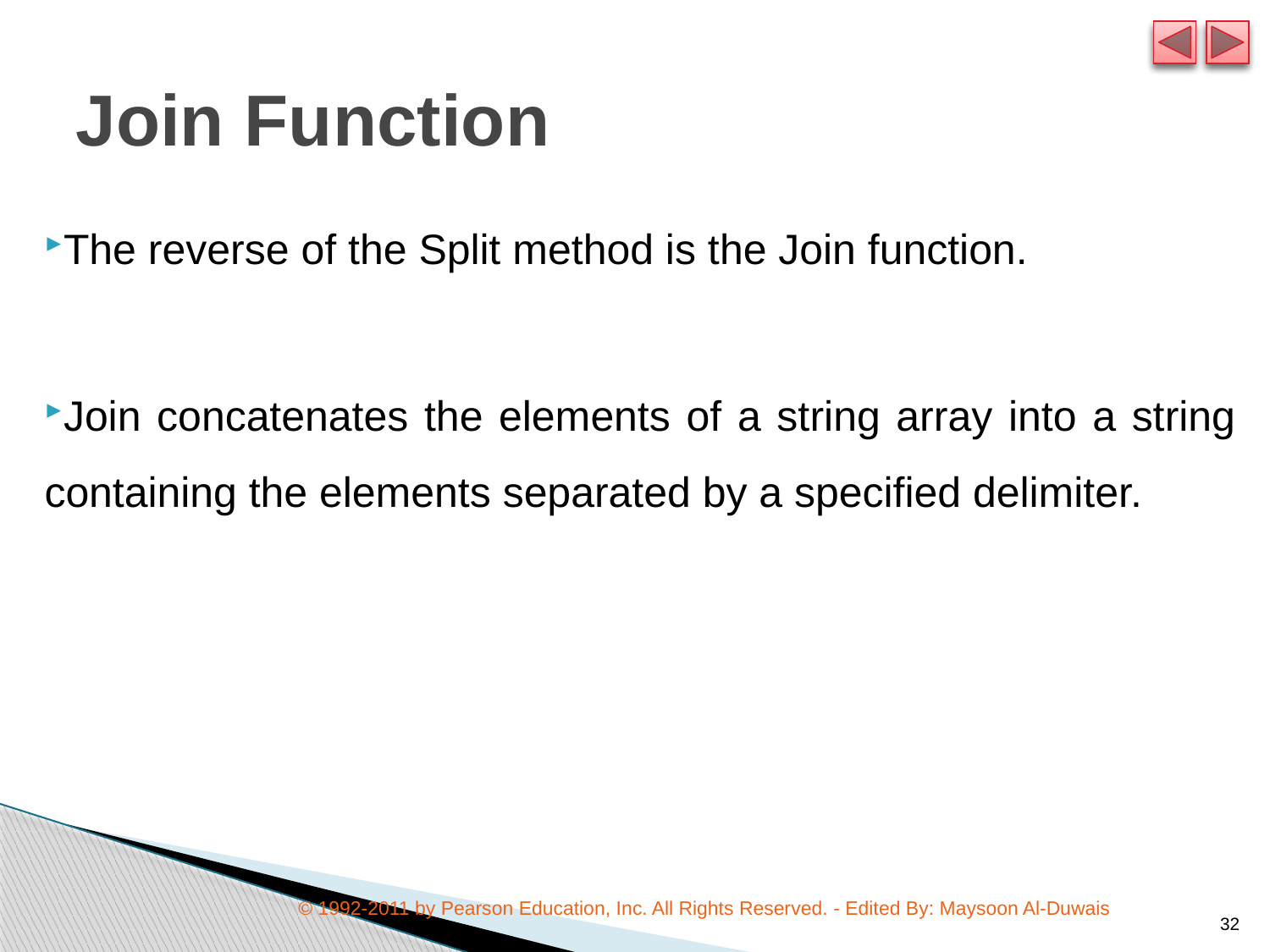

# Join Function
The reverse of the Split method is the Join function.

Join concatenates the elements of a string array into a string containing the elements separated by a specified delimiter.
© 1992-2011 by Pearson Education, Inc. All Rights Reserved. - Edited By: Maysoon Al-Duwais
32